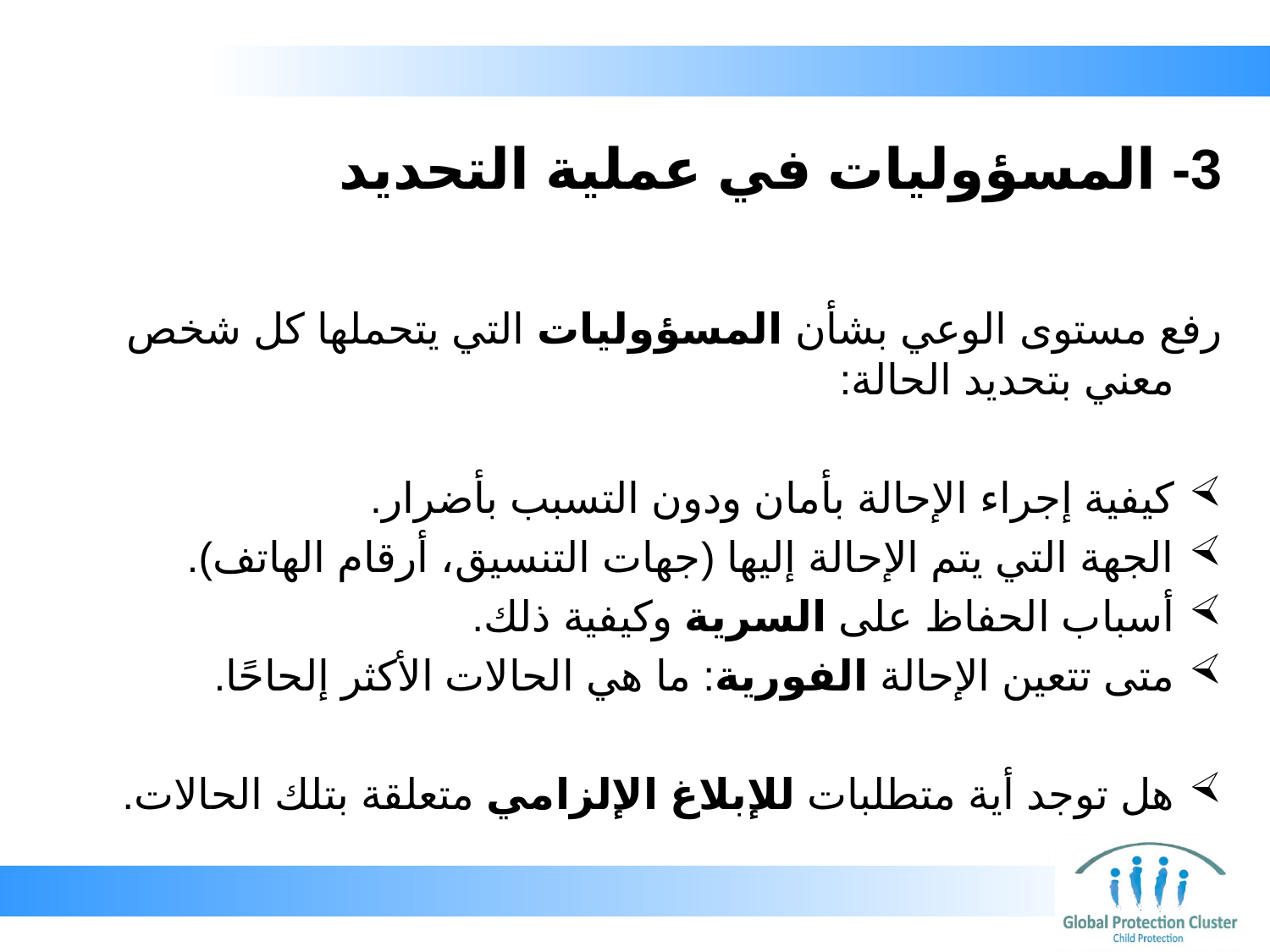

# 3- المسؤوليات في عملية التحديد

رفع مستوى الوعي بشأن المسؤوليات التي يتحملها كل شخص معني بتحديد الحالة:

كيفية إجراء الإحالة بأمان ودون التسبب بأضرار.
الجهة التي يتم الإحالة إليها (جهات التنسيق، أرقام الهاتف).
أسباب الحفاظ على السرية وكيفية ذلك.
متى تتعين الإحالة الفورية: ما هي الحالات الأكثر إلحاحًا.

هل توجد أية متطلبات للإبلاغ الإلزامي متعلقة بتلك الحالات.